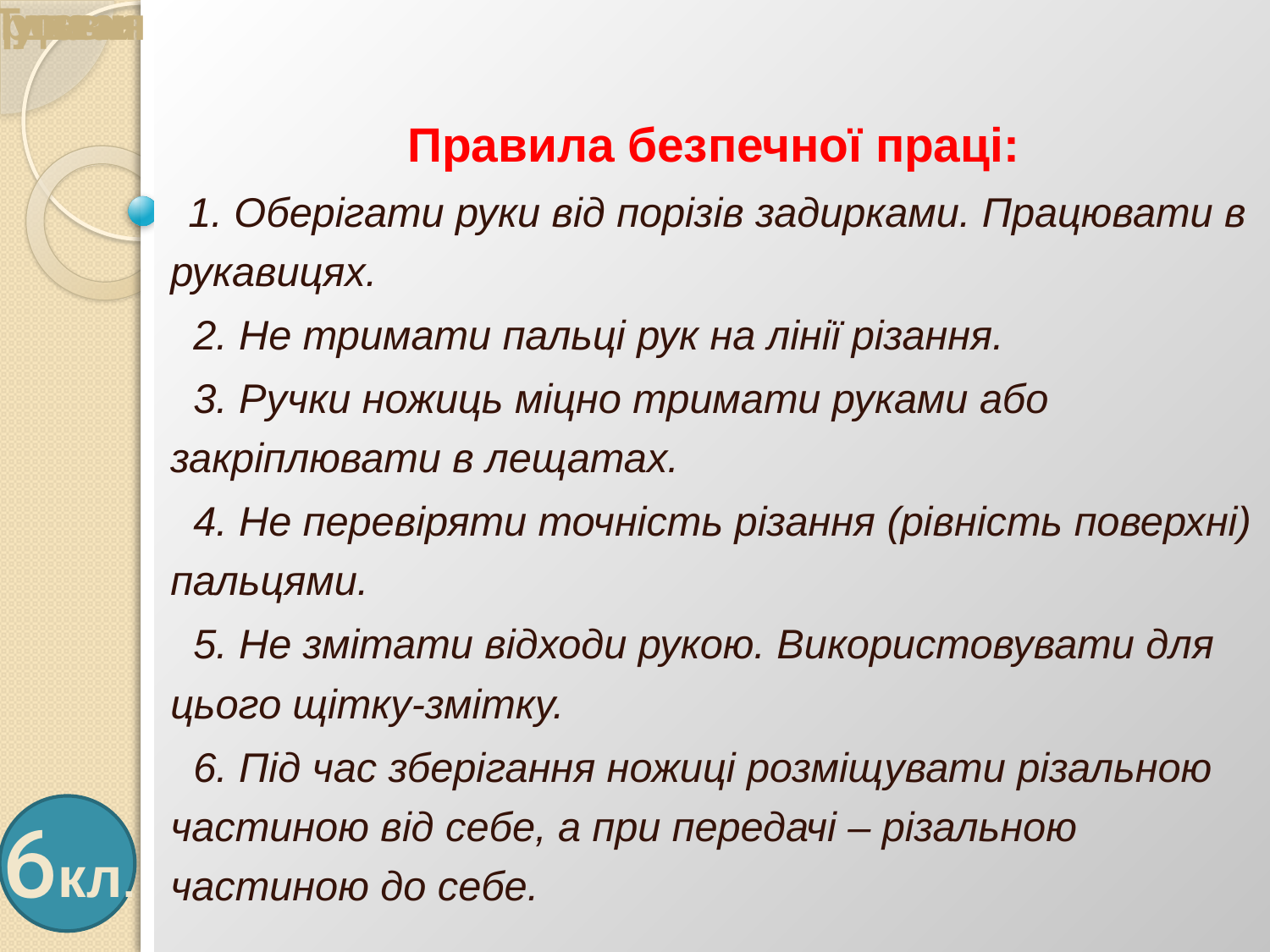

Правила безпечної праці:
   1. Оберігати руки від порізів задирками. Працювати в рукавицях.
  2. Не тримати пальці рук на лінії різання.
  3. Ручки ножиць міцно тримати руками або закріплювати в лещатах.
  4. Не перевіряти точність різання (рівність поверхні) пальцями.
  5. Не змітати відходи рукою. Використовувати для цього щітку-змітку.
  6. Під час зберігання ножиці розміщувати різальною частиною від себе, а при передачі – різальною частиною до себе.

Трудове навчання
6кл.